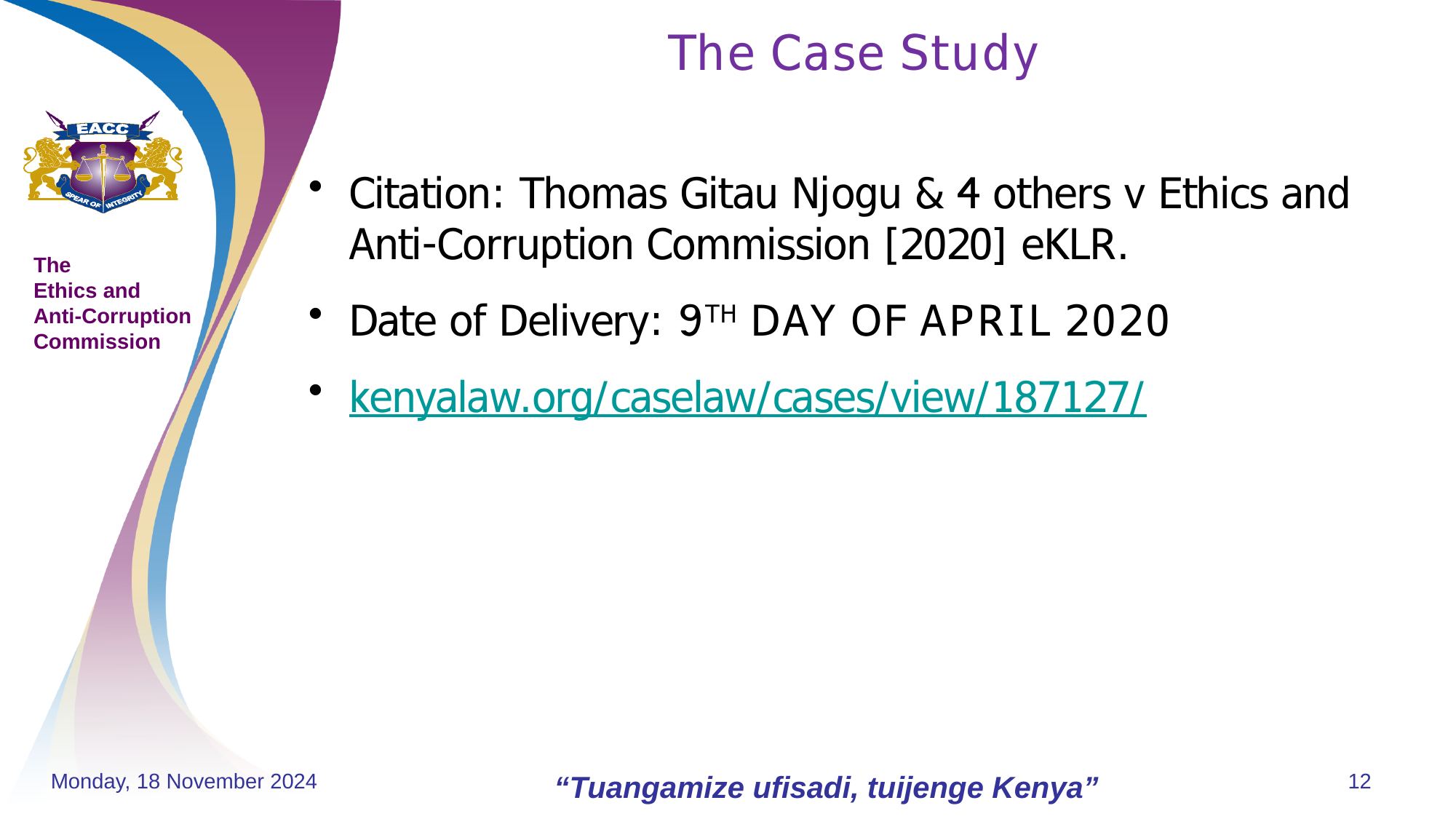

# The Case Study

Citation: Thomas Gitau Njogu & 4 others v Ethics and Anti-Corruption Commission [2020] eKLR.

Date of Delivery: 9TH DAY OF APRIL 2020

kenyalaw.org/caselaw/cases/view/187127/
Monday, 18 November 2024
“Tuangamize ufisadi, tuijenge Kenya”
12